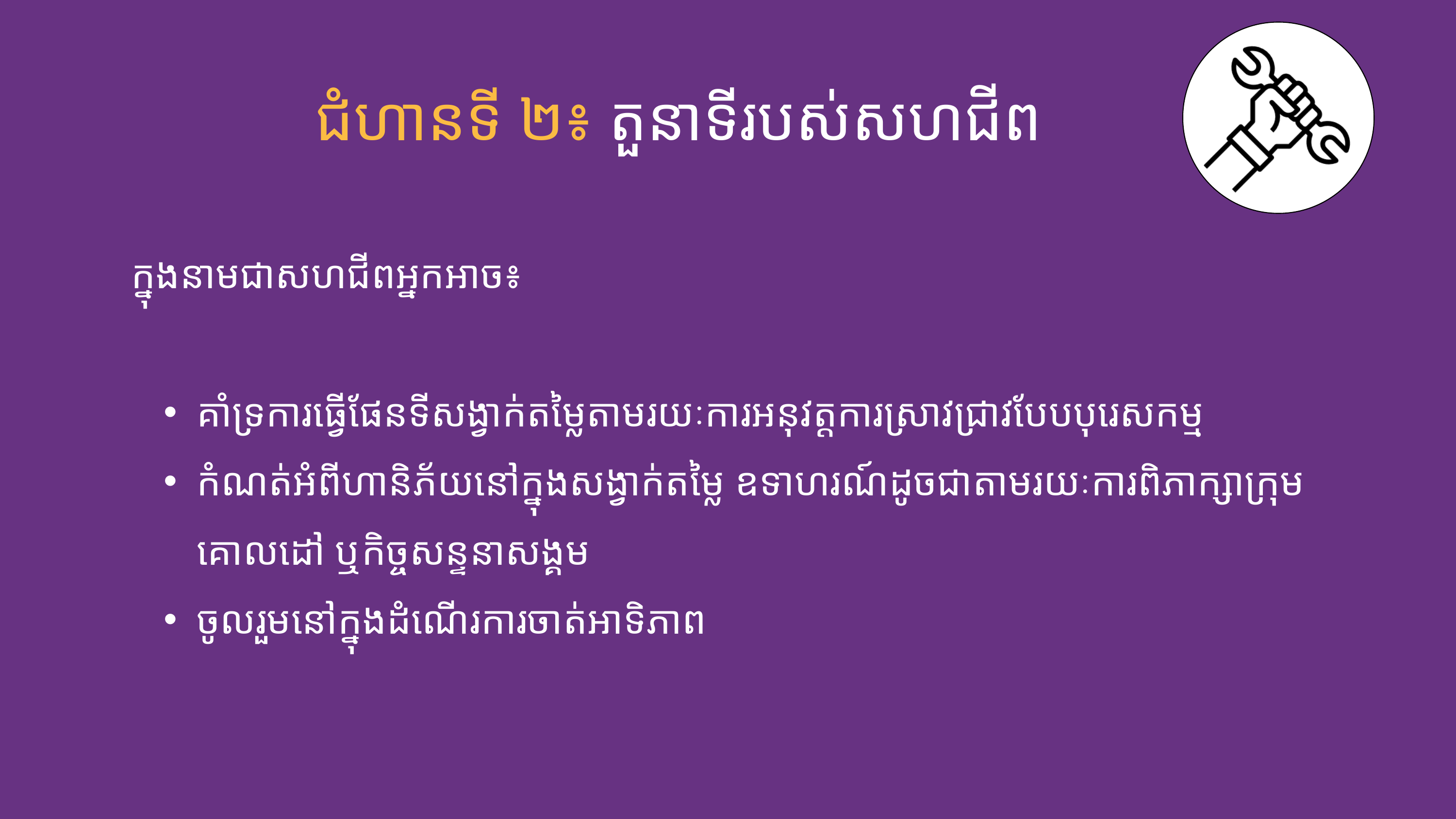

ជំហាន​ទី ២៖ តួនាទី​របស់​សហជីព
ក្នុង​នាមជាសហជីព​អ្នក​អាច៖

គាំទ្រ​ការធ្វើ​ផែនទីសង្វាក់តម្លៃ​តាមរយៈ​ការ​អនុវត្តការស្រាវជ្រាវ​បែប​បុរេសកម្ម
កំណត់​អំពី​ហានិភ័យ​នៅក្នុង​សង្វាក់តម្លៃ ឧទាហរណ៍ដូចជា​តាមរយៈ​ការ​ពិភាក្សា​ក្រុម​គោលដៅ ឬ​កិច្ច​សន្ទនា​សង្គម​
ចូលរួម​នៅក្នុង​ដំណើរកា​រចាត់​អាទិភាព​